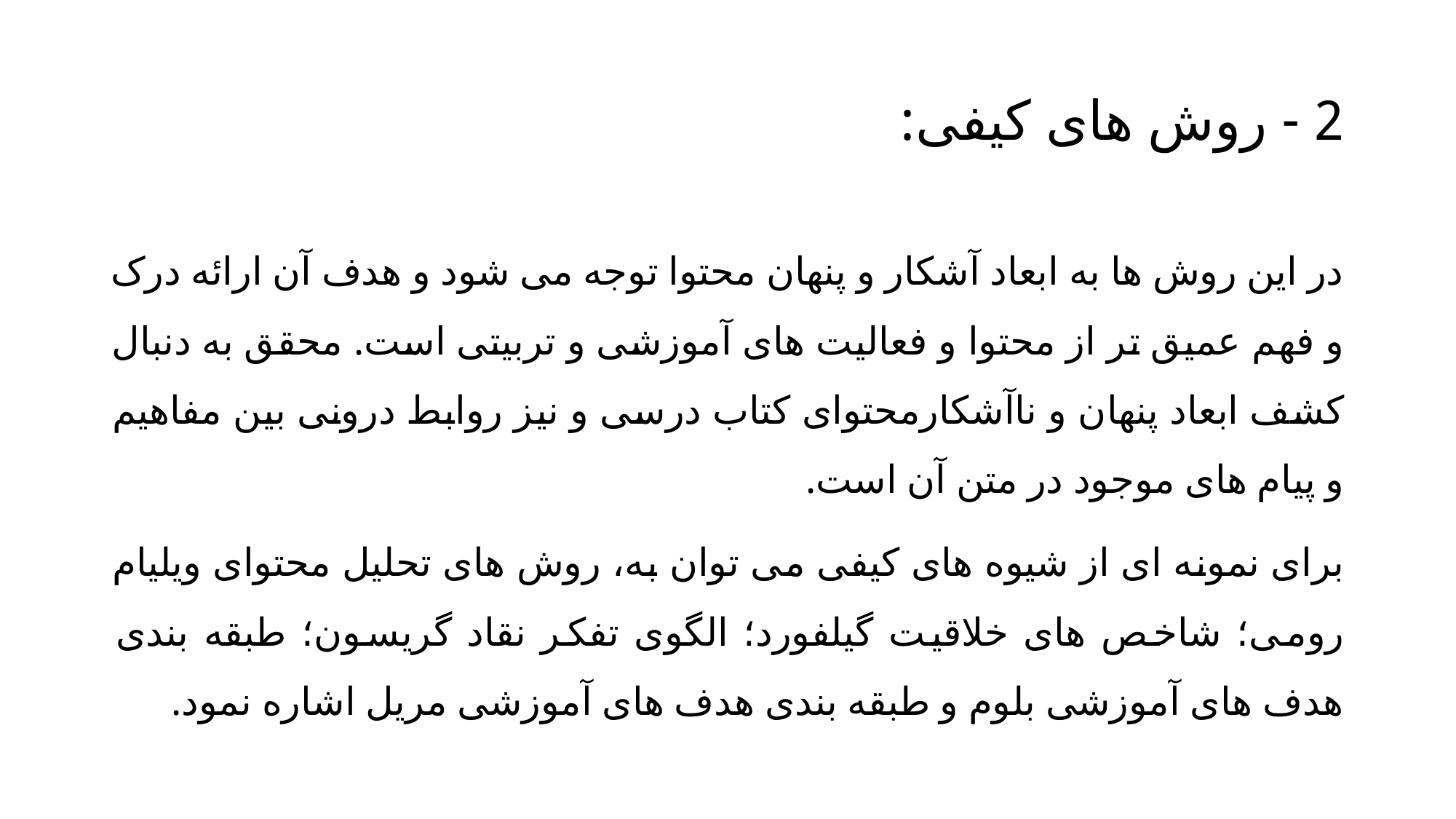

# 2 - روش های کیفی:
در این روش ها به ابعاد آشکار و پنهان محتوا توجه می شود و هدف آن ارائه درک و فهم عمیق تر از محتوا و فعالیت های آموزشی و تربیتی است. محقق به دنبال کشف ابعاد پنهان و ناآشکارمحتوای کتاب درسی و نیز روابط درونی بین مفاهیم و پیام های موجود در متن آن است.
برای نمونه ای از شیوه های کیفی می توان به، روش های تحلیل محتوای ویلیام رومی؛ شاخص های خلاقیت گیلفورد؛ الگوی تفکر نقاد گریسون؛ طبقه بندی هدف های آموزشی بلوم و طبقه بندی هدف های آموزشی مریل اشاره نمود.